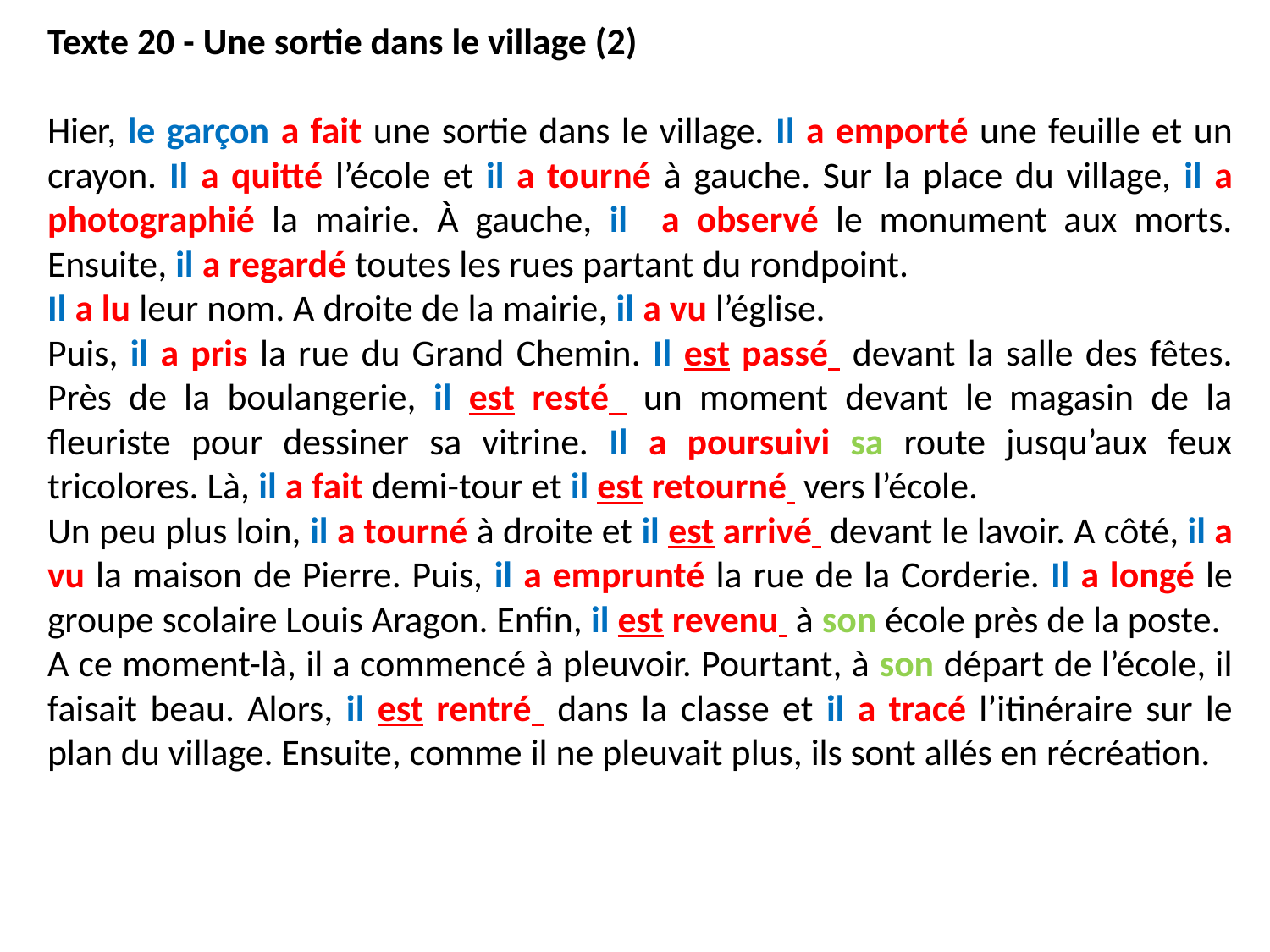

Texte 20 - Une sortie dans le village (2)

Hier, le garçon a fait une sortie dans le village. Il a emporté une feuille et un crayon. Il a quitté l’école et il a tourné à gauche. Sur la place du village, il a photographié la mairie. À gauche, il  a observé le monument aux morts. Ensuite, il a regardé toutes les rues partant du rondpoint.
Il a lu leur nom. A droite de la mairie, il a vu l’église.
Puis, il a pris la rue du Grand Chemin. Il est passé  devant la salle des fêtes. Près de la boulangerie, il est resté  un moment devant le magasin de la fleuriste pour dessiner sa vitrine. Il a poursuivi sa route jusqu’aux feux tricolores. Là, il a fait demi-tour et il est retourné  vers l’école.
Un peu plus loin, il a tourné à droite et il est arrivé  devant le lavoir. A côté, il a vu la maison de Pierre. Puis, il a emprunté la rue de la Corderie. Il a longé le groupe scolaire Louis Aragon. Enfin, il est revenu  à son école près de la poste.
A ce moment-là, il a commencé à pleuvoir. Pourtant, à son départ de l’école, il faisait beau. Alors, il est rentré  dans la classe et il a tracé l’itinéraire sur le plan du village. Ensuite, comme il ne pleuvait plus, ils sont allés en récréation.